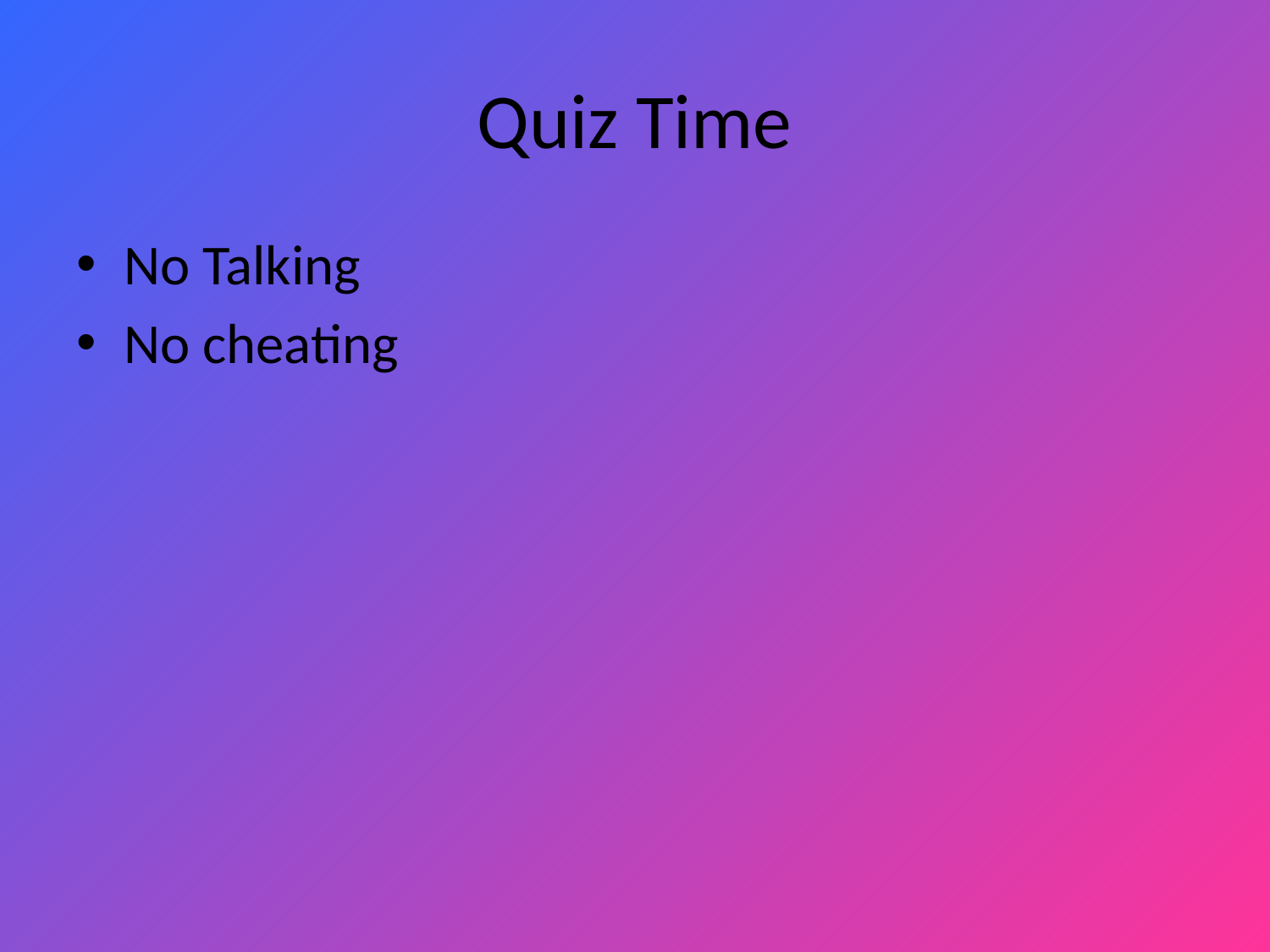

# Quiz Time
No Talking
No cheating